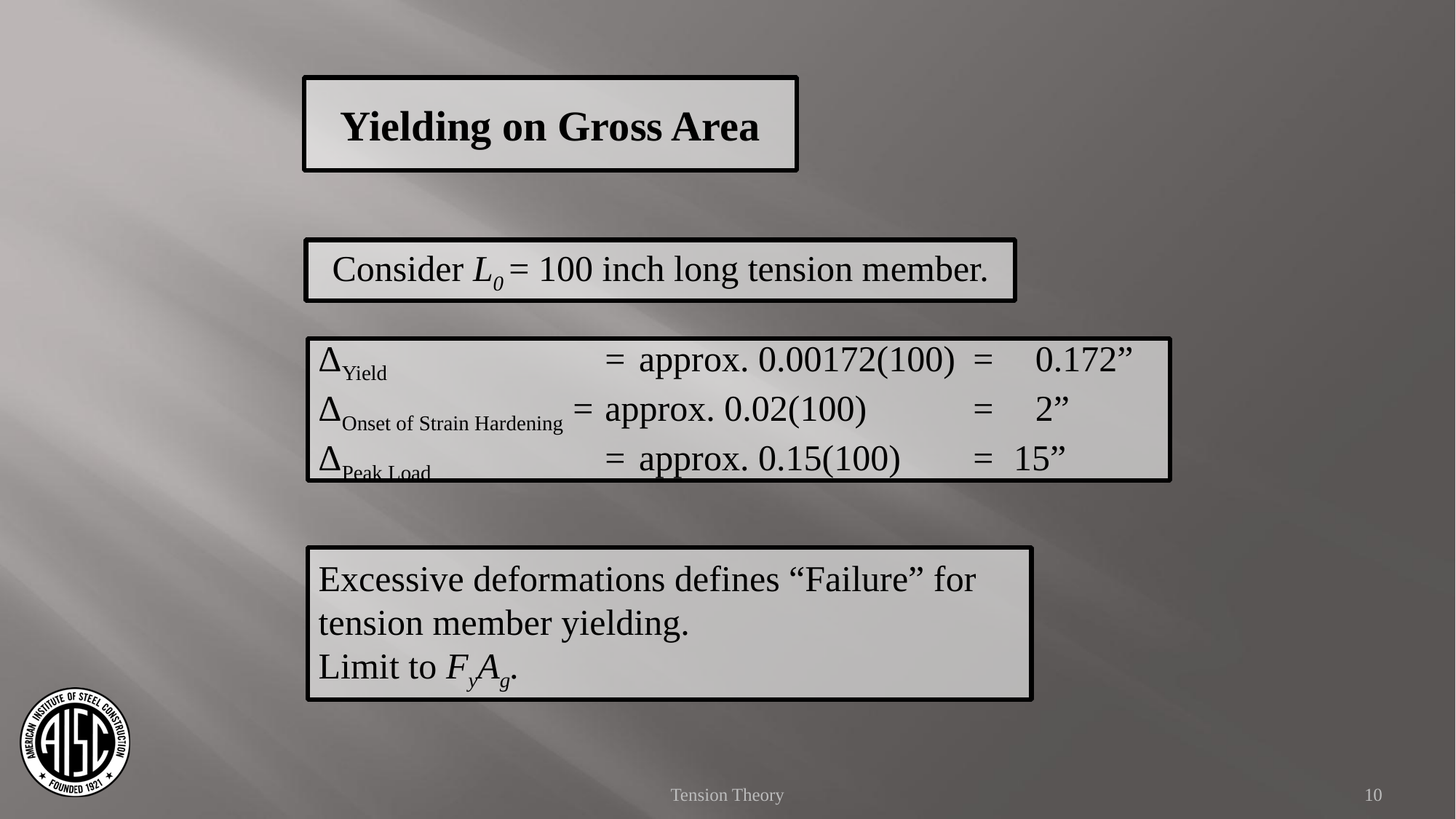

Yielding on Gross Area
Consider L0 = 100 inch long tension member.
ΔYield 	=	approx. 0.00172(100)	=	0.172”
ΔOnset of Strain Hardening =	approx. 0.02(100)			=	2”
ΔPeak Load 	=	approx. 0.15(100)			=	15”
Excessive deformations defines “Failure” for tension member yielding.
Limit to FyAg.
Tension Theory
10